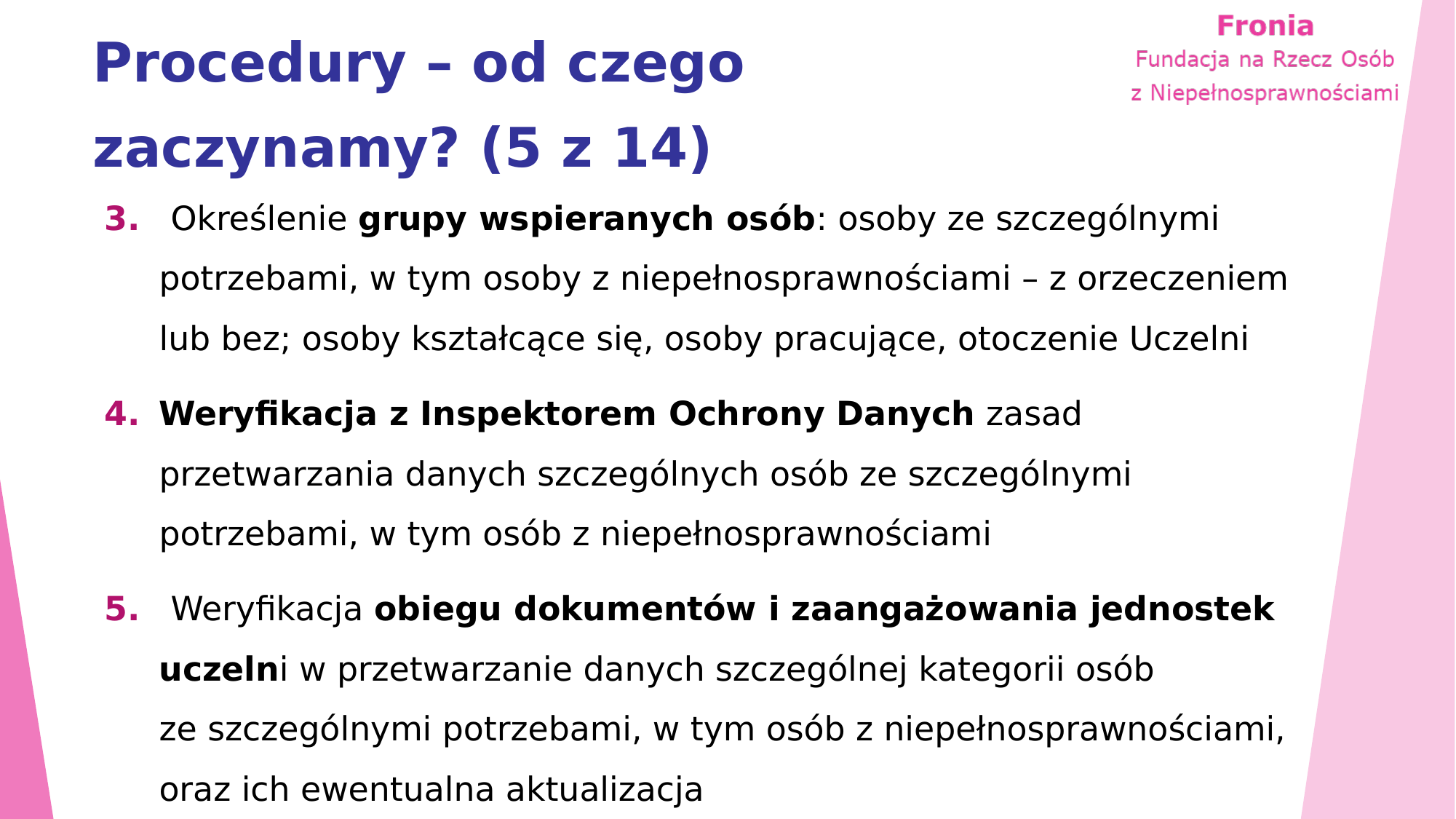

# Procedury – od czego zaczynamy? (5 z 14)
 Określenie grupy wspieranych osób: osoby ze szczególnymi potrzebami, w tym osoby z niepełnosprawnościami – z orzeczeniem lub bez; osoby kształcące się, osoby pracujące, otoczenie Uczelni
Weryfikacja z Inspektorem Ochrony Danych zasad przetwarzania danych szczególnych osób ze szczególnymi potrzebami, w tym osób z niepełnosprawnościami
 Weryfikacja obiegu dokumentów i zaangażowania jednostek uczelni w przetwarzanie danych szczególnej kategorii osób ze szczególnymi potrzebami, w tym osób z niepełnosprawnościami, oraz ich ewentualna aktualizacja